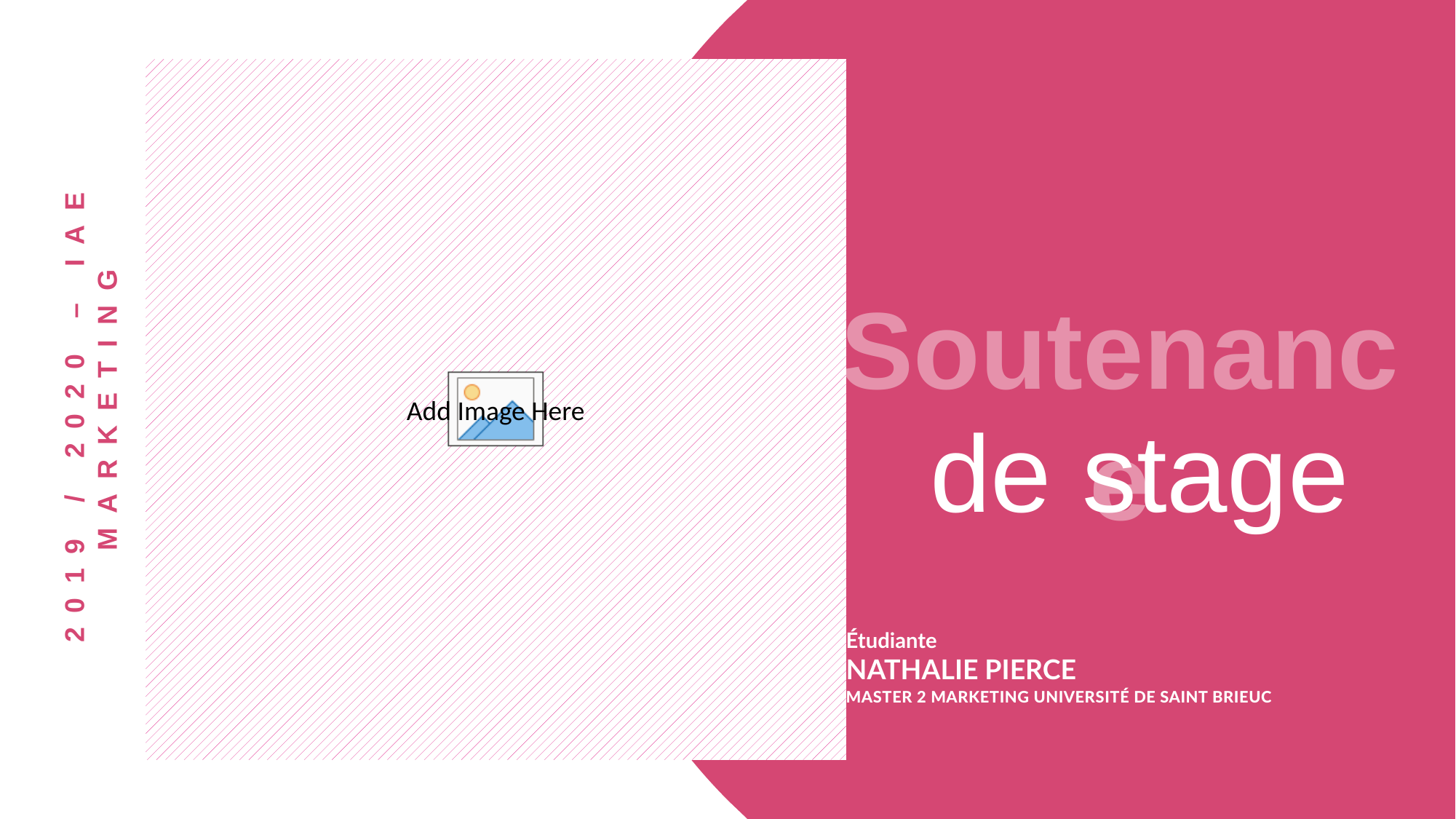

Soutenance
2019 / 2020 – IAE MARKETING
de stage
Étudiante
NATHALIE PIERCE
Master 2 marketing Université de Saint brieuc